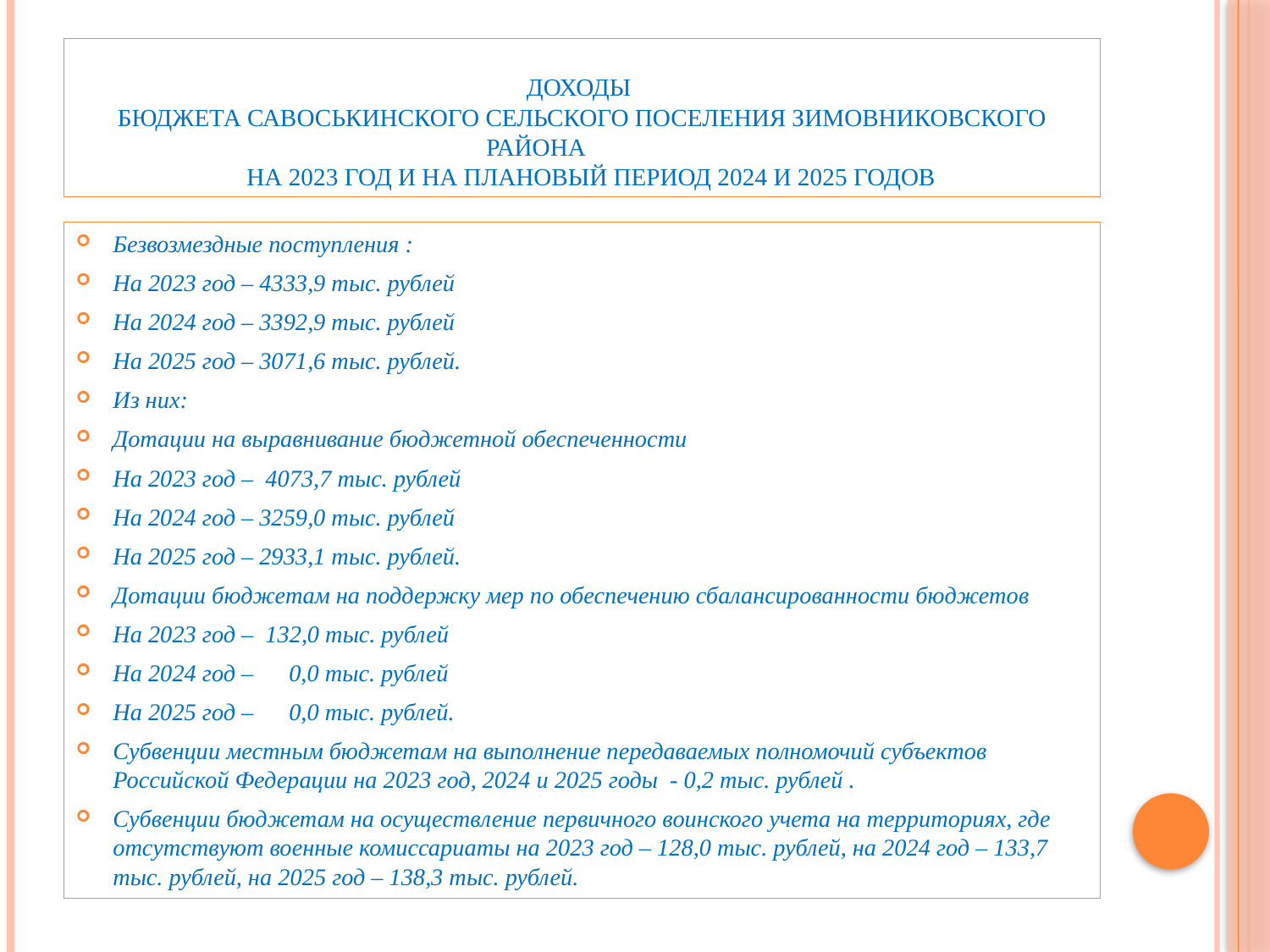

# Доходы бюджета Савоськинского сельского поселения Зимовниковского района на 2023 год и на плановый период 2024 и 2025 годов
Безвозмездные поступления :
На 2023 год – 4333,9 тыс. рублей
На 2024 год – 3392,9 тыс. рублей
На 2025 год – 3071,6 тыс. рублей.
Из них:
Дотации на выравнивание бюджетной обеспеченности
На 2023 год –  4073,7 тыс. рублей
На 2024 год – 3259,0 тыс. рублей
На 2025 год – 2933,1 тыс. рублей.
Дотации бюджетам на поддержку мер по обеспечению сбалансированности бюджетов
На 2023 год –  132,0 тыс. рублей
На 2024 год –      0,0 тыс. рублей
На 2025 год –      0,0 тыс. рублей.
Субвенции местным бюджетам на выполнение передаваемых полномочий субъектов Российской Федерации на 2023 год, 2024 и 2025 годы  - 0,2 тыс. рублей .
Субвенции бюджетам на осуществление первичного воинского учета на территориях, где отсутствуют военные комиссариаты на 2023 год – 128,0 тыс. рублей, на 2024 год – 133,7 тыс. рублей, на 2025 год – 138,3 тыс. рублей.